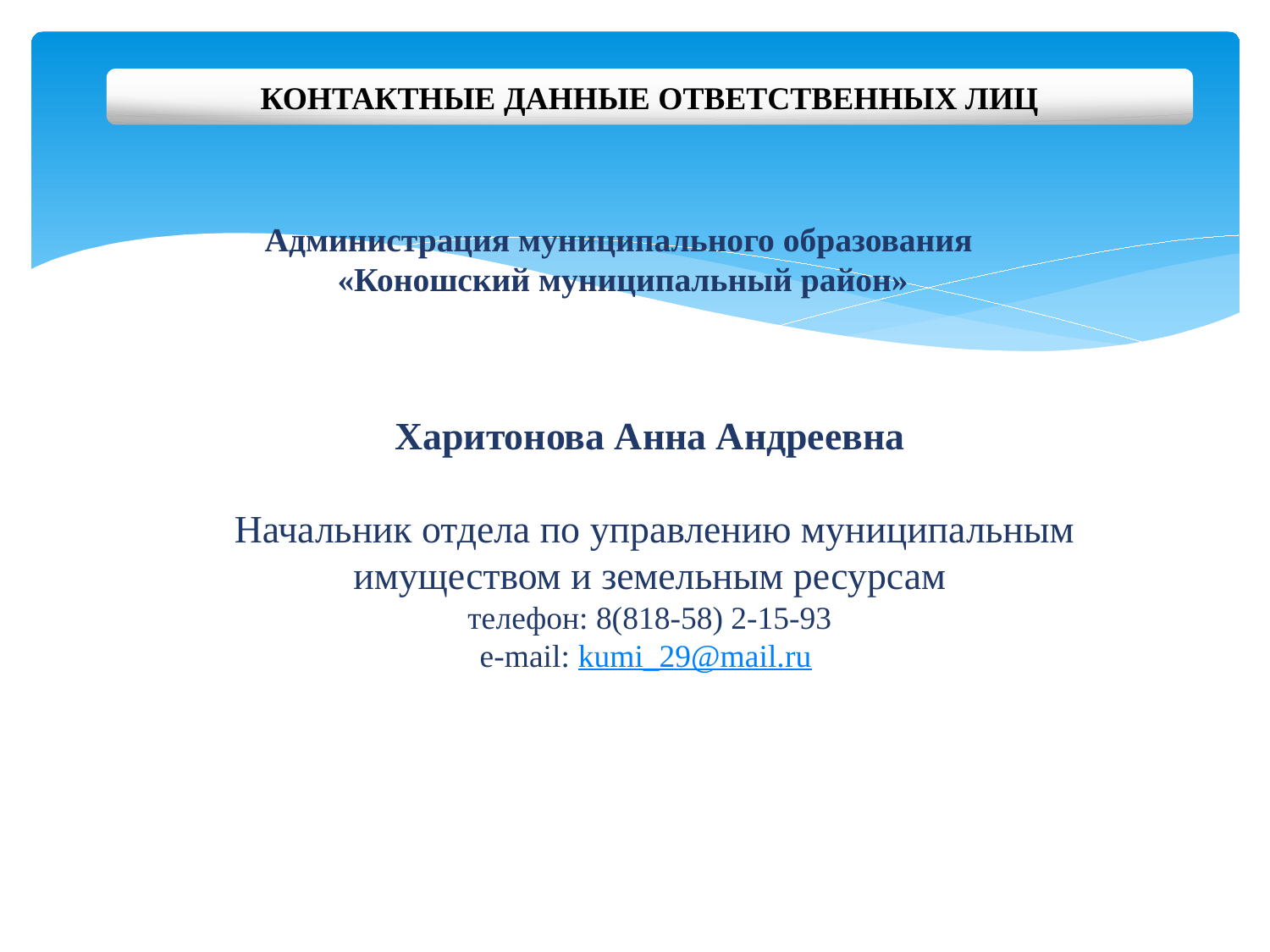

КОНТАКТНЫЕ ДАННЫЕ ОТВЕТСТВЕННЫХ ЛИЦ
Администрация муниципального образования
«Коношский муниципальный район»
Харитонова Анна Андреевна

 Начальник отдела по управлению муниципальным имуществом и земельным ресурсам
телефон: 8(818-58) 2-15-93
e-mail: kumi_29@mail.ru